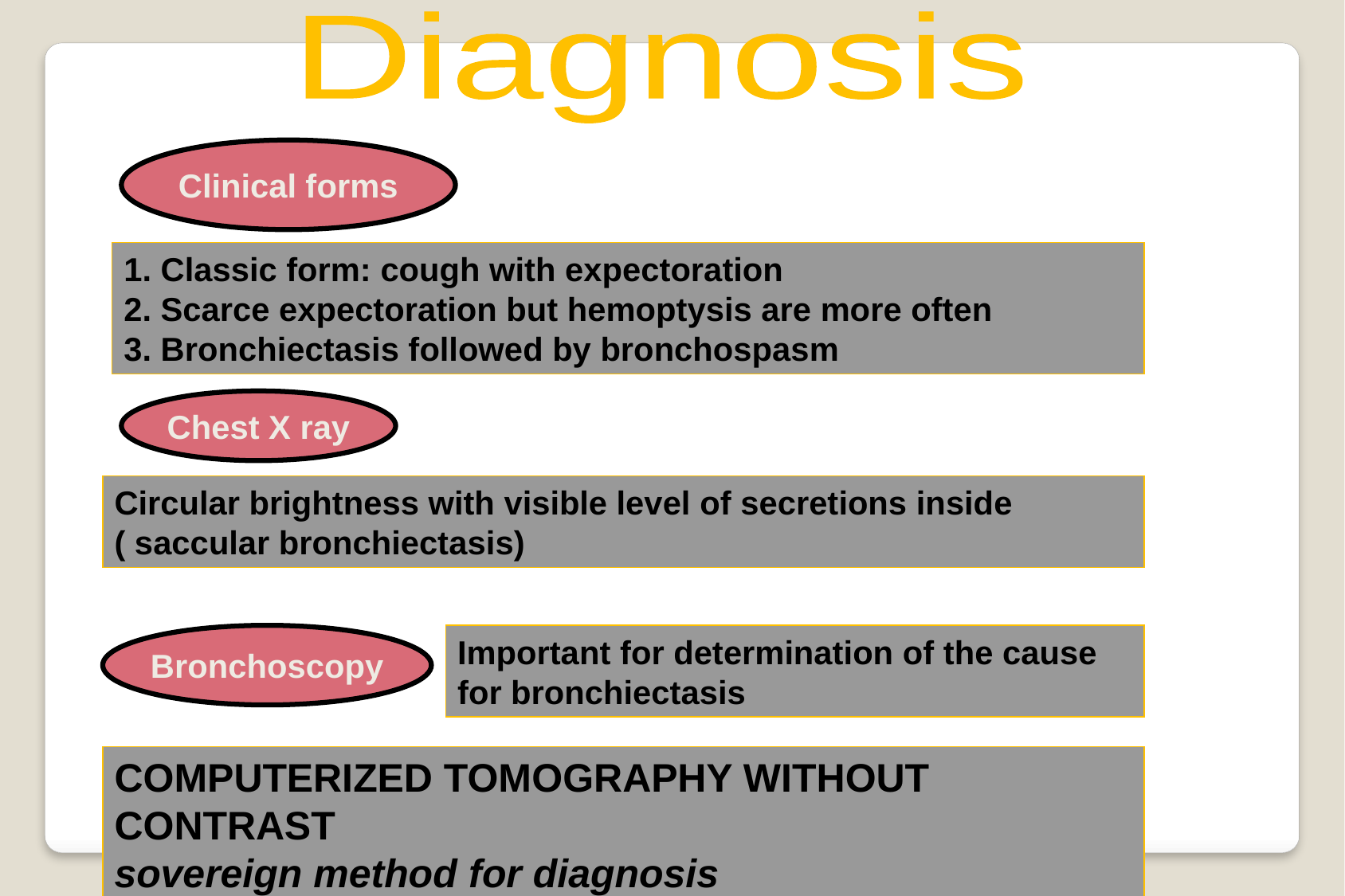

Diagnosis
Clinical forms
1. Classic form: cough with expectoration
2. Scarce expectoration but hemoptysis are more often
3. Bronchiectasis followed by bronchospasm
Chest X ray
Circular brightness with visible level of secretions inside
( saccular bronchiectasis)
Bronchoscopy
Important for determination of the cause for bronchiectasis
COMPUTERIZED TOMOGRAPHY WITHOUT CONTRAST
sovereign method for diagnosis